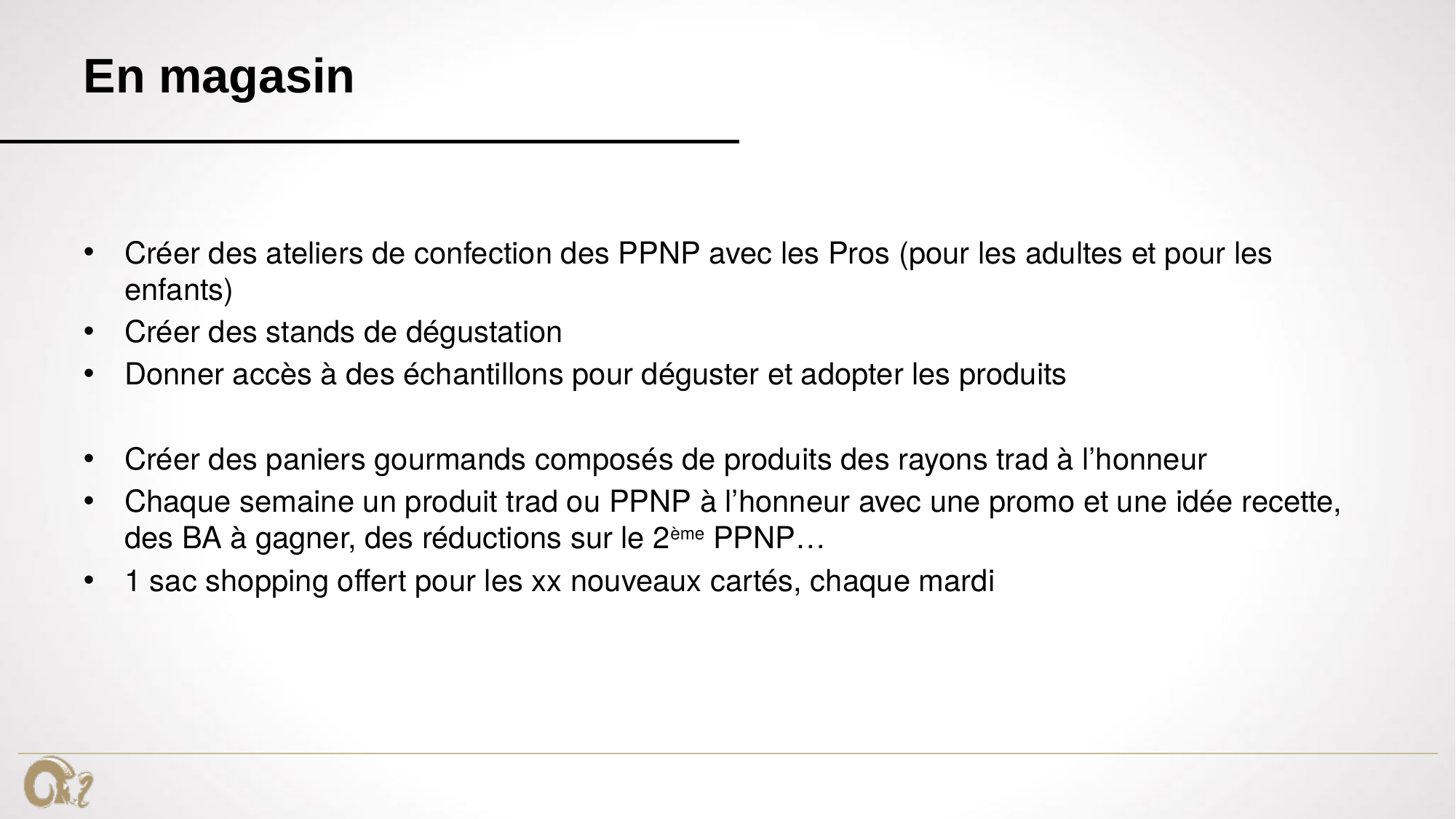

# En magasin

Créer des ateliers de confection des PPNP avec les Pros (pour les adultes et pour les enfants)
Créer des stands de dégustation
Donner accès à des échantillons pour déguster et adopter les produits

Créer des paniers gourmands composés de produits des rayons trad à l’honneur
Chaque semaine un produit trad ou PPNP à l’honneur avec une promo et une idée recette, des BA à gagner, des réductions sur le 2ème PPNP…
1 sac shopping offert pour les xx nouveaux cartés, chaque mardi